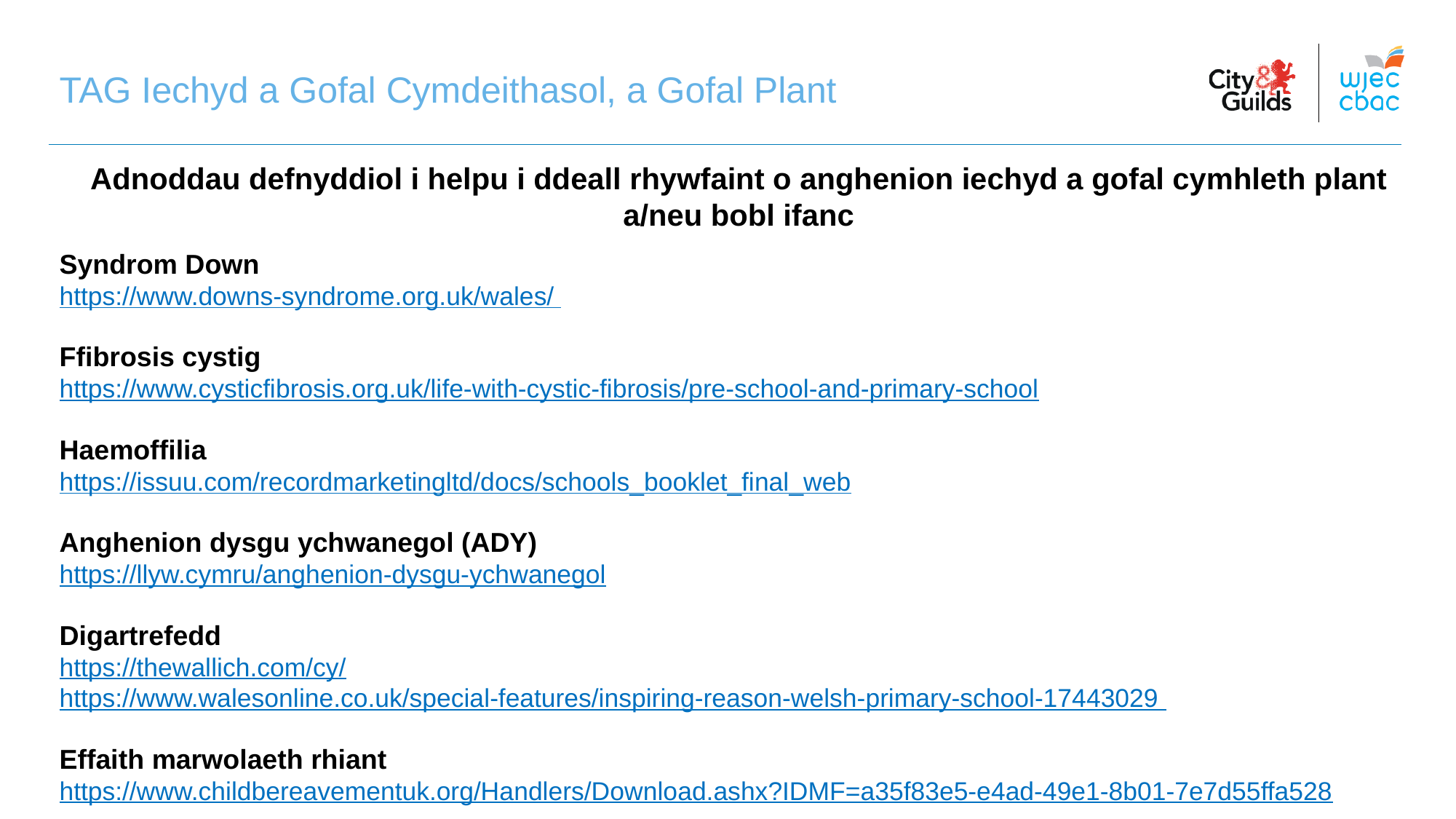

# TAG Iechyd a Gofal Cymdeithasol, a Gofal Plant
Adnoddau defnyddiol i helpu i ddeall rhywfaint o anghenion iechyd a gofal cymhleth plant a/neu bobl ifanc

Syndrom Down
https://www.downs-syndrome.org.uk/wales/

Ffibrosis cystig
https://www.cysticfibrosis.org.uk/life-with-cystic-fibrosis/pre-school-and-primary-school

Haemoffilia
https://issuu.com/recordmarketingltd/docs/schools_booklet_final_web

Anghenion dysgu ychwanegol (ADY)
https://llyw.cymru/anghenion-dysgu-ychwanegol

Digartrefedd
https://thewallich.com/cy/
https://www.walesonline.co.uk/special-features/inspiring-reason-welsh-primary-school-17443029

Effaith marwolaeth rhiant
https://www.childbereavementuk.org/Handlers/Download.ashx?IDMF=a35f83e5-e4ad-49e1-8b01-7e7d55ffa528